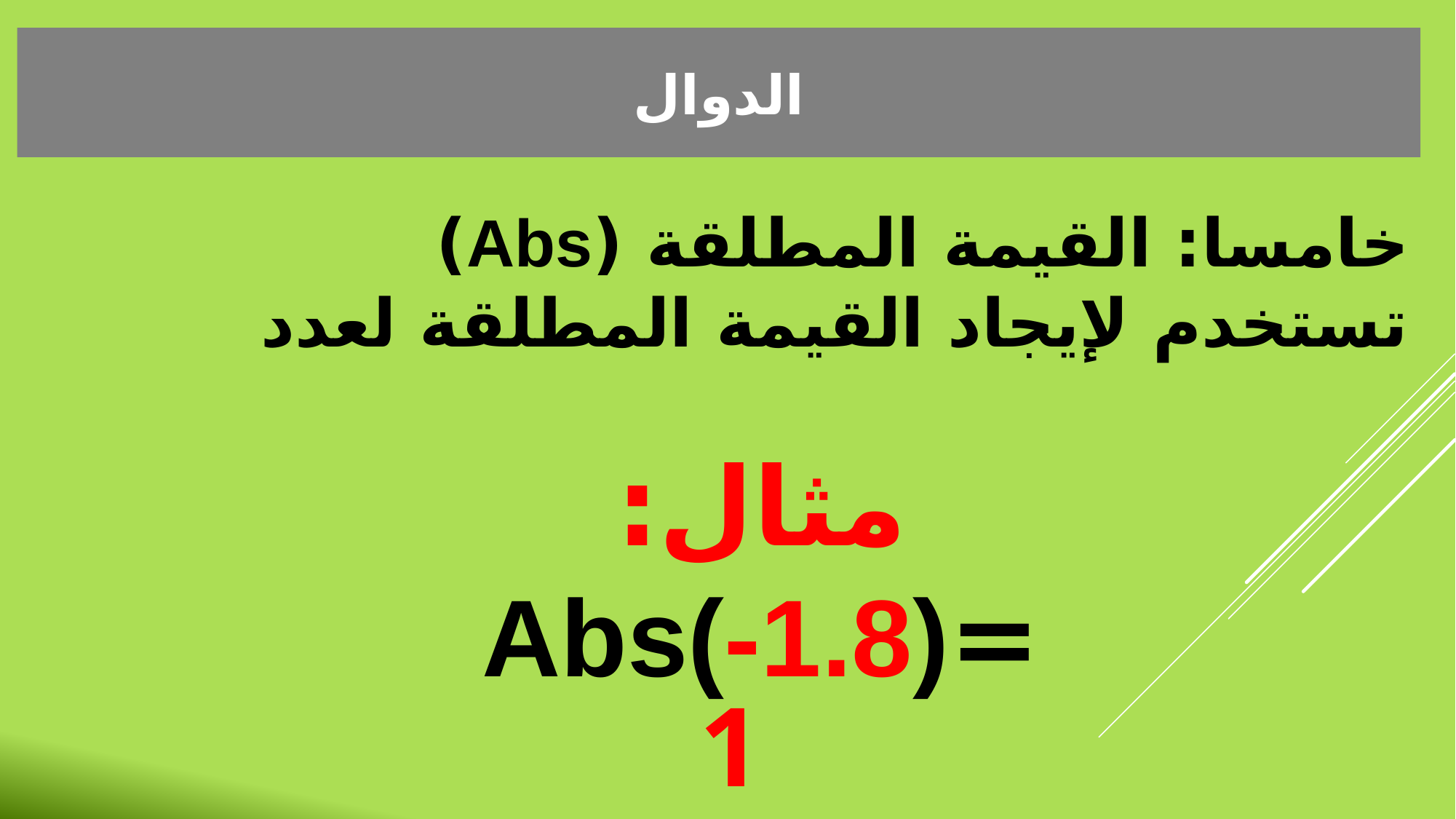

الدوال
خامسا: القيمة المطلقة (Abs)
	تستخدم لإيجاد القيمة المطلقة لعدد
	مثال:
	=Abs(-1.8)
1